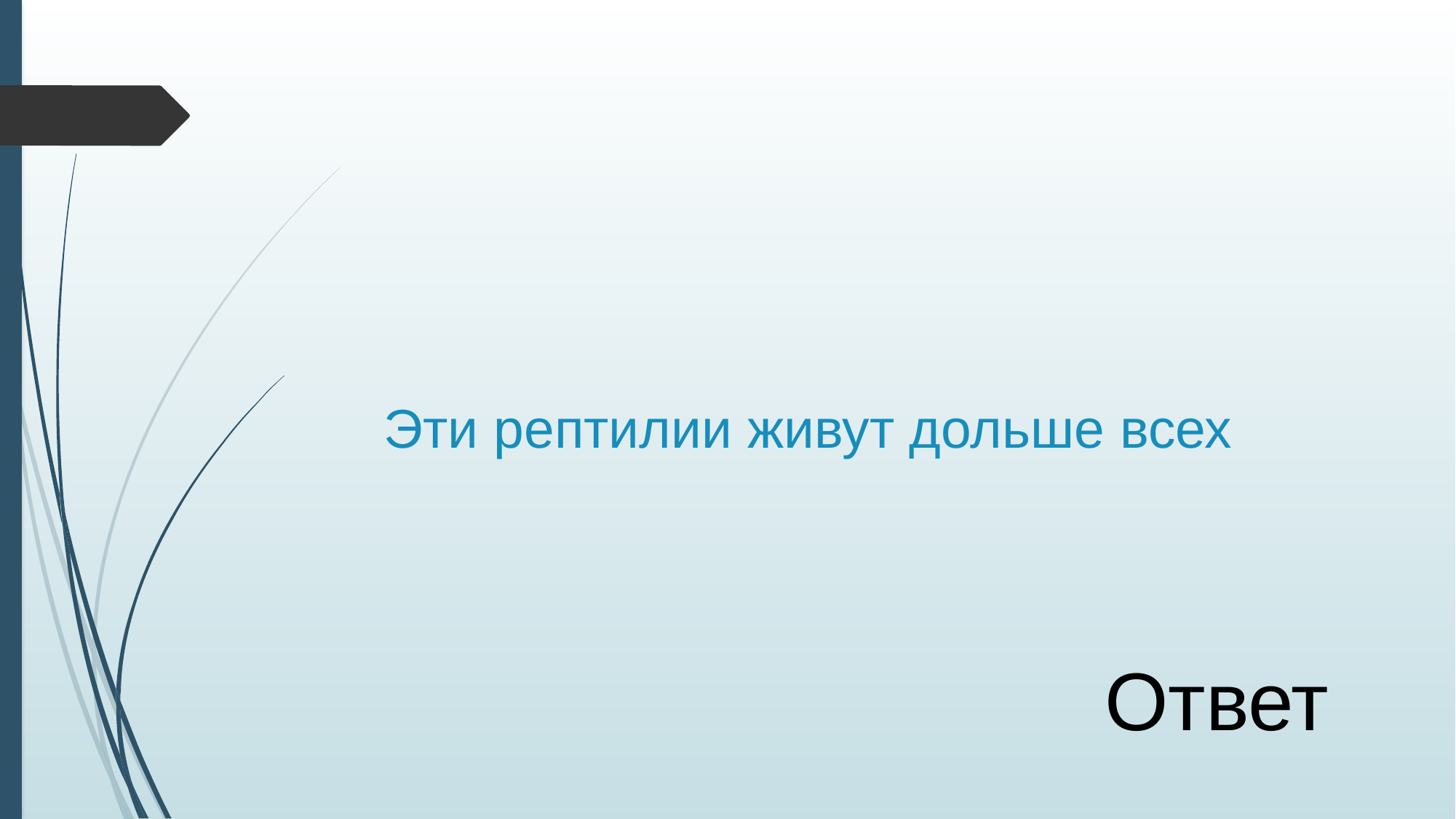

# Эти рептилии живут дольше всех
Ответ